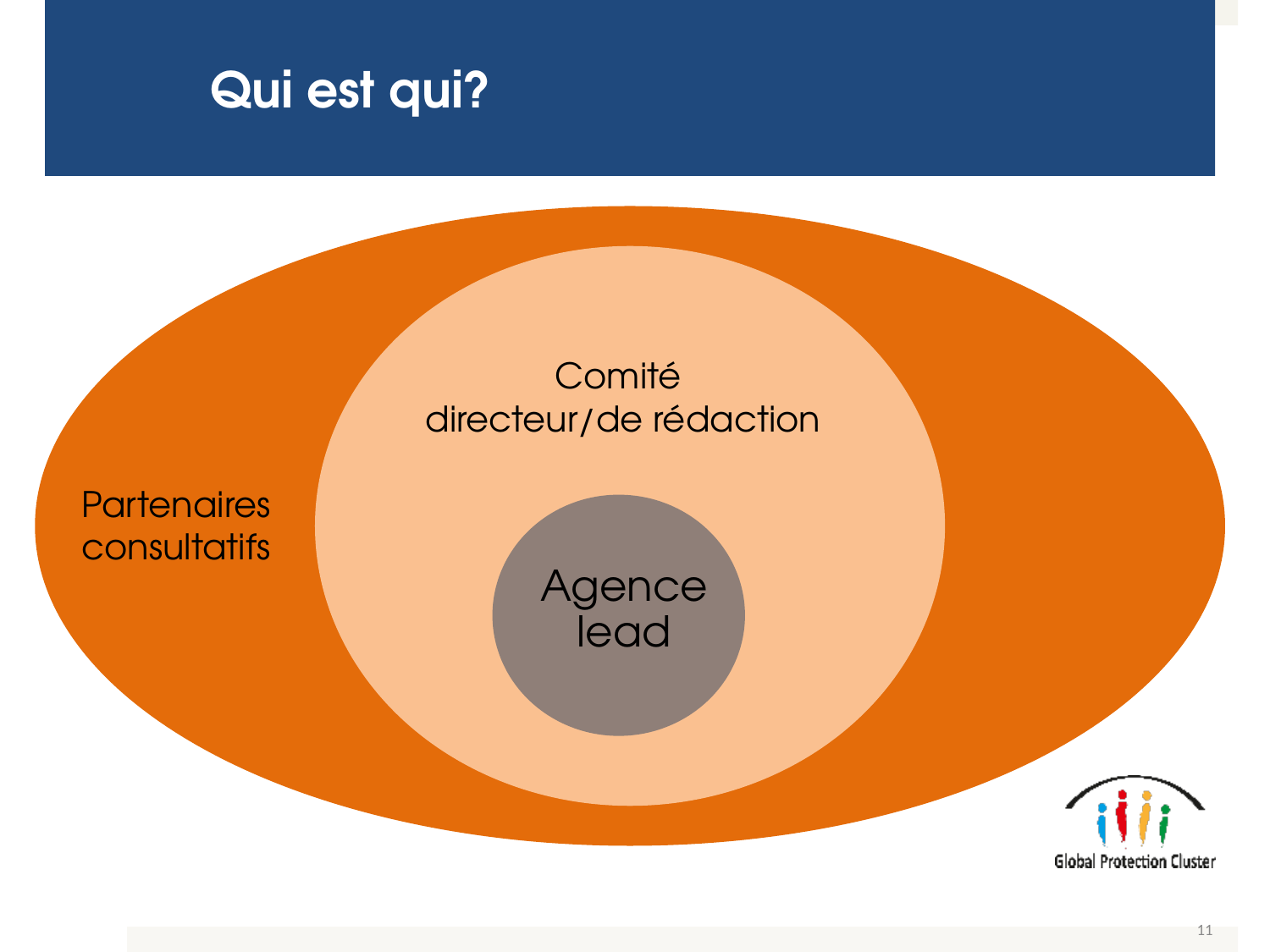

# Qui est qui?

Comité
directeur/de rédaction
Partenaires
 consultatifs

Agence lead